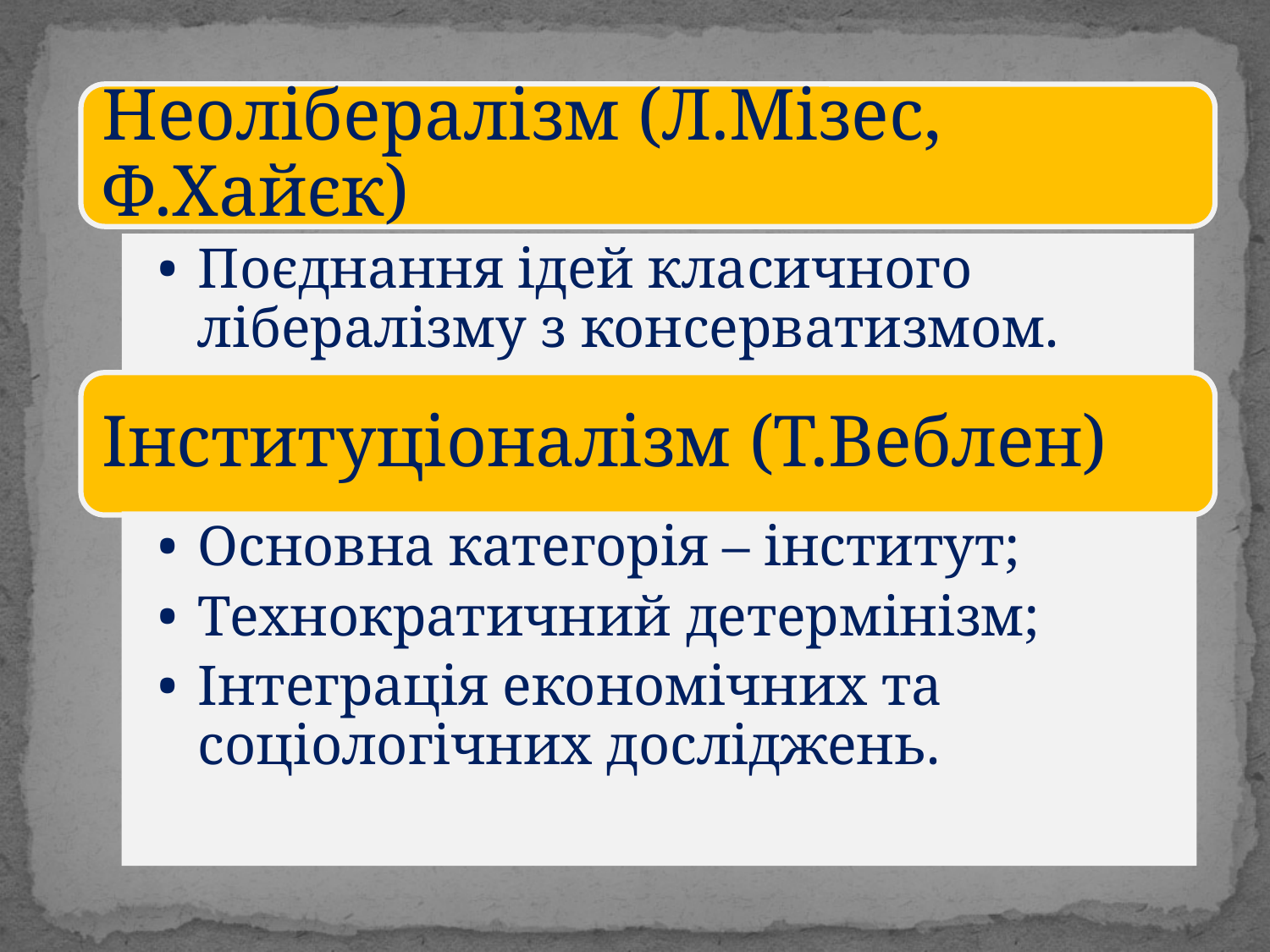

Неолібералізм (Л.Мізес, Ф.Хайєк)

Поєднання ідей класичного лібералізму з консерватизмом.

Інституціоналізм (Т.Веблен)

Основна категорія – інститут;
Технократичний детермінізм;
Інтеграція економічних та соціологічних досліджень.